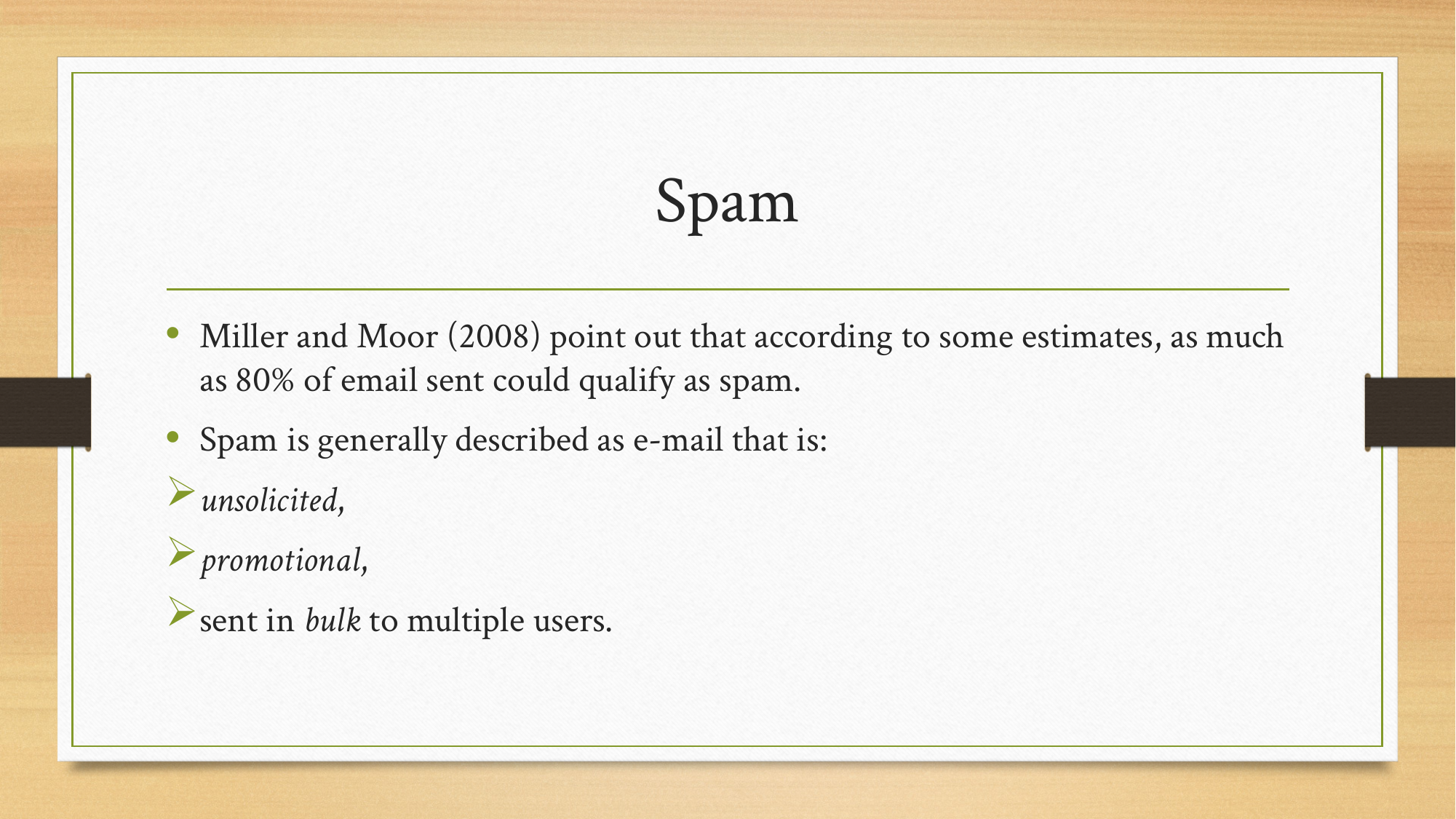

# Spam
Miller and Moor (2008) point out that according to some estimates, as much as 80% of email sent could qualify as spam.
Spam is generally described as e-mail that is:
unsolicited,
promotional,
sent in bulk to multiple users.